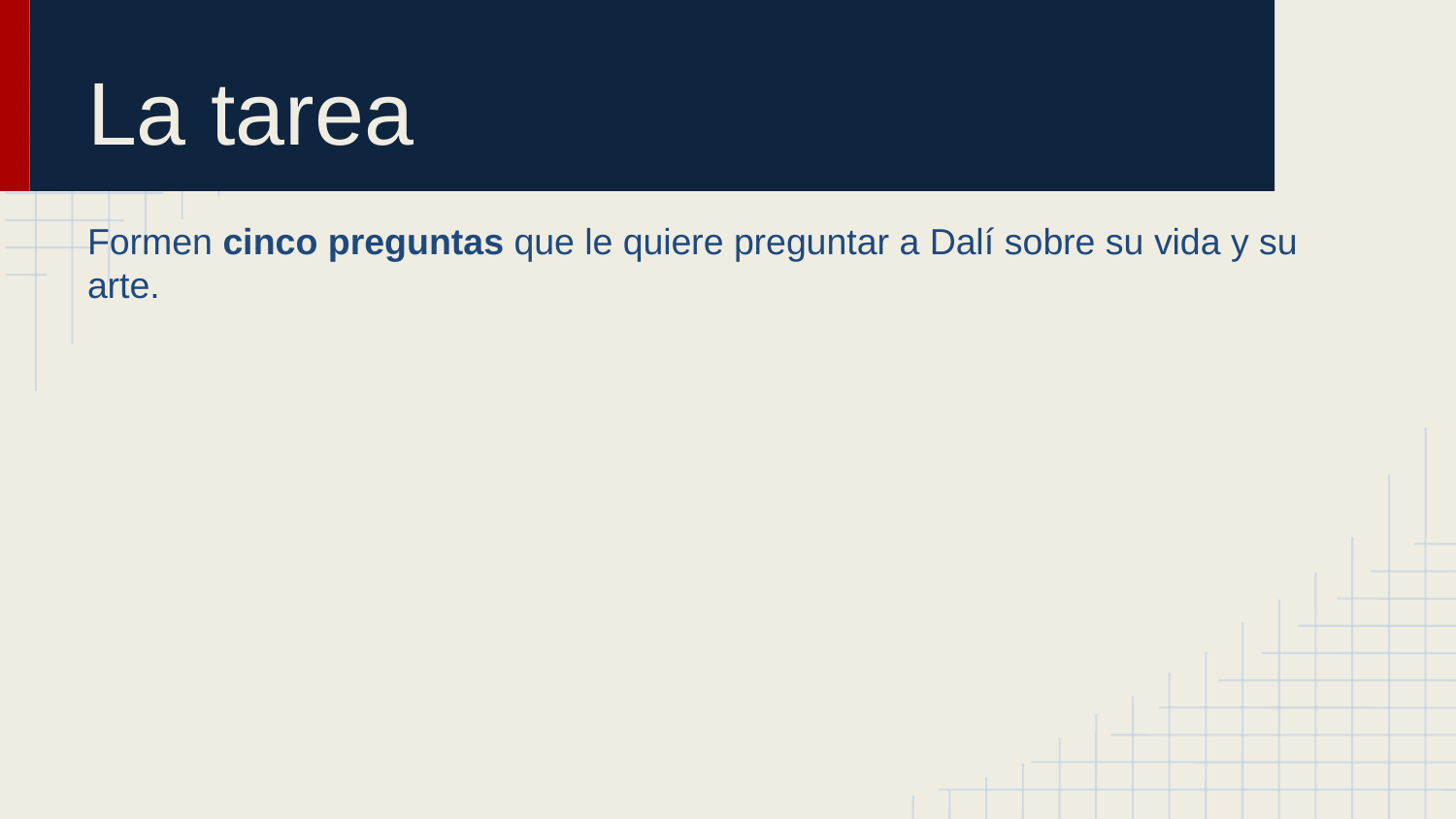

# La tarea
Formen cinco preguntas que le quiere preguntar a Dalí sobre su vida y su arte.